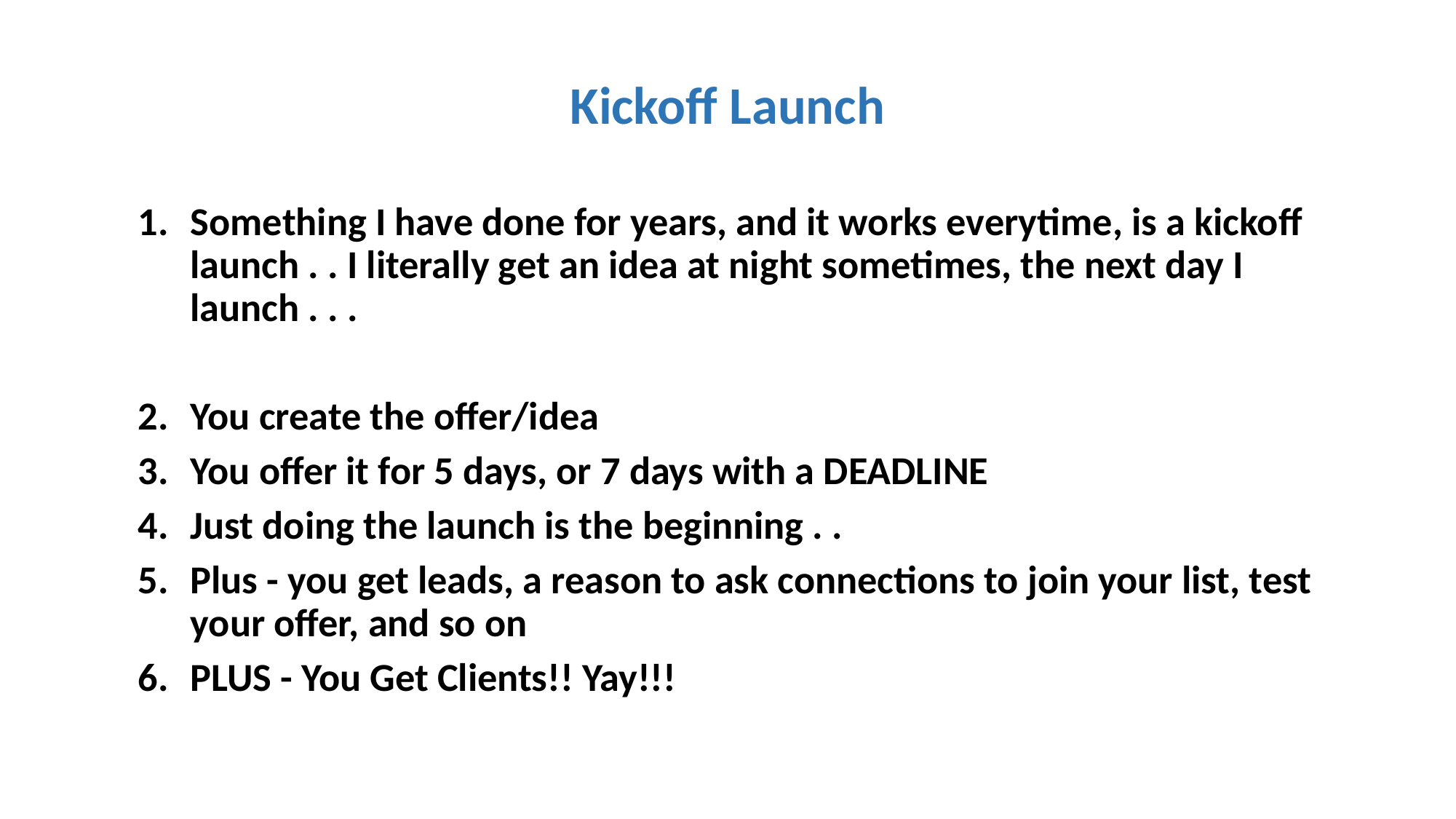

Kickoff Launch

Something I have done for years, and it works everytime, is a kickoff launch . . I literally get an idea at night sometimes, the next day I launch . . .

You create the offer/idea
You offer it for 5 days, or 7 days with a DEADLINE
Just doing the launch is the beginning . .
Plus - you get leads, a reason to ask connections to join your list, test your offer, and so on
PLUS - You Get Clients!! Yay!!!